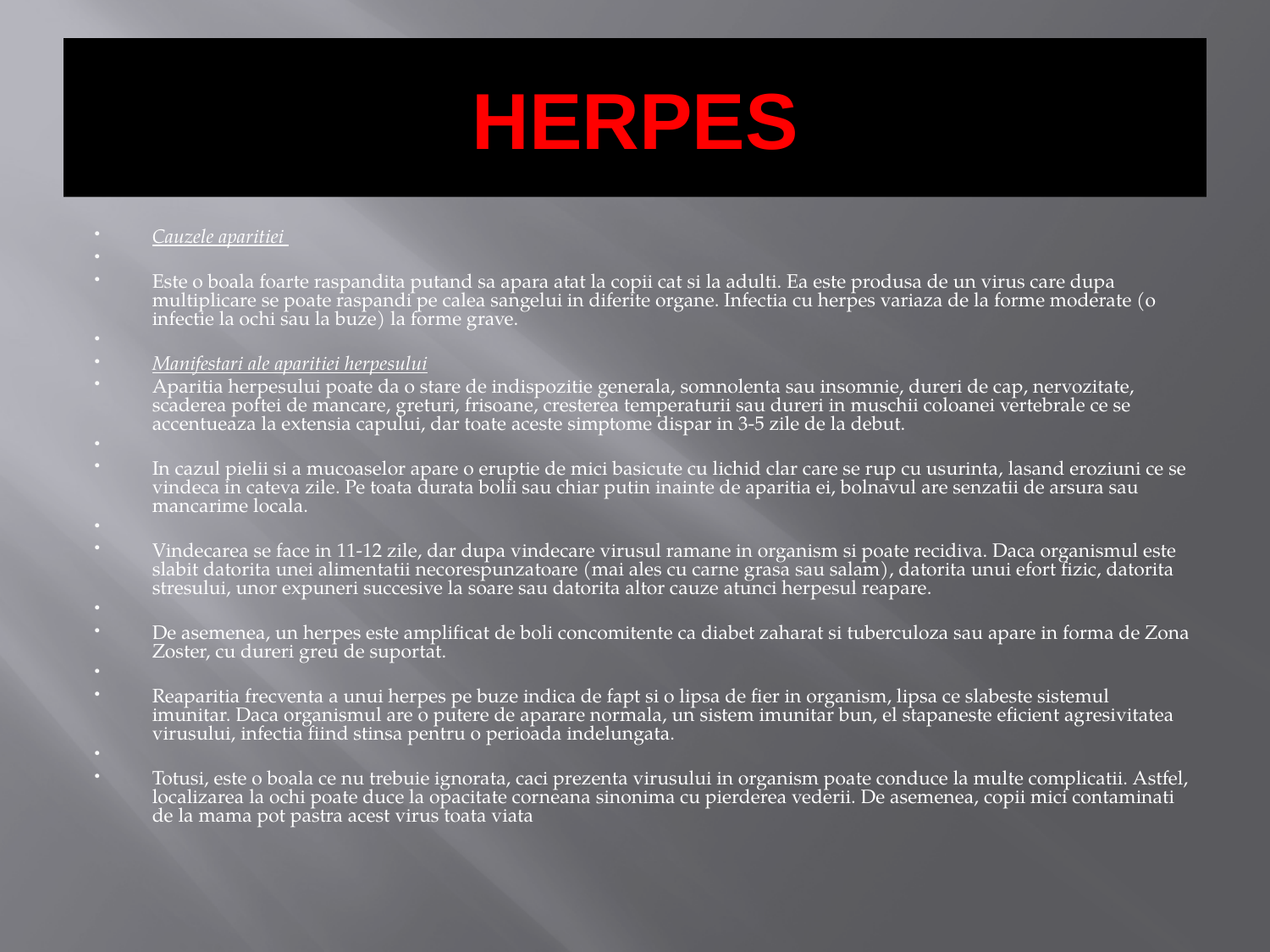

# HERPES
Cauzele aparitiei

Este o boala foarte raspandita putand sa apara atat la copii cat si la adulti. Ea este produsa de un virus care dupa multiplicare se poate raspandi pe calea sangelui in diferite organe. Infectia cu herpes variaza de la forme moderate (o infectie la ochi sau la buze) la forme grave.

Manifestari ale aparitiei herpesului
Aparitia herpesului poate da o stare de indispozitie generala, somnolenta sau insomnie, dureri de cap, nervozitate, scaderea poftei de mancare, greturi, frisoane, cresterea temperaturii sau dureri in muschii coloanei vertebrale ce se accentueaza la extensia capului, dar toate aceste simptome dispar in 3-5 zile de la debut.

In cazul pielii si a mucoaselor apare o eruptie de mici basicute cu lichid clar care se rup cu usurinta, lasand eroziuni ce se vindeca in cateva zile. Pe toata durata bolii sau chiar putin inainte de aparitia ei, bolnavul are senzatii de arsura sau mancarime locala.

Vindecarea se face in 11-12 zile, dar dupa vindecare virusul ramane in organism si poate recidiva. Daca organismul este slabit datorita unei alimentatii necorespunzatoare (mai ales cu carne grasa sau salam), datorita unui efort fizic, datorita stresului, unor expuneri succesive la soare sau datorita altor cauze atunci herpesul reapare.

De asemenea, un herpes este amplificat de boli concomitente ca diabet zaharat si tuberculoza sau apare in forma de Zona Zoster, cu dureri greu de suportat.

Reaparitia frecventa a unui herpes pe buze indica de fapt si o lipsa de fier in organism, lipsa ce slabeste sistemul imunitar. Daca organismul are o putere de aparare normala, un sistem imunitar bun, el stapaneste eficient agresivitatea virusului, infectia fiind stinsa pentru o perioada indelungata.

Totusi, este o boala ce nu trebuie ignorata, caci prezenta virusului in organism poate conduce la multe complicatii. Astfel, localizarea la ochi poate duce la opacitate corneana sinonima cu pierderea vederii. De asemenea, copii mici contaminati de la mama pot pastra acest virus toata viata